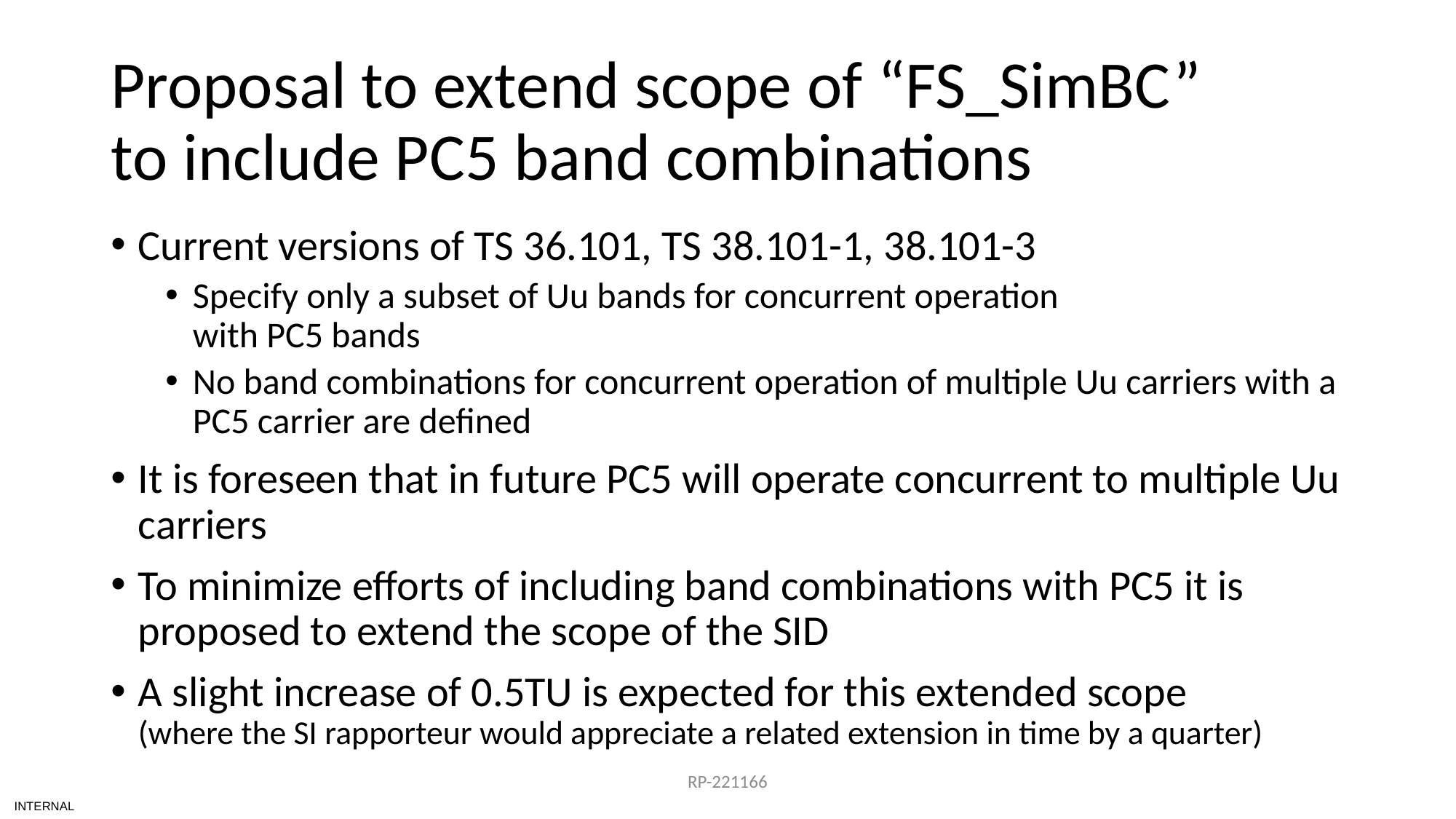

# Proposal to extend scope of “FS_SimBC” to include PC5 band combinations
Current versions of TS 36.101, TS 38.101-1, 38.101-3
Specify only a subset of Uu bands for concurrent operation
with PC5 bands
No band combinations for concurrent operation of multiple Uu carriers with a PC5 carrier are defined
It is foreseen that in future PC5 will operate concurrent to multiple Uu carriers
To minimize efforts of including band combinations with PC5 it is proposed to extend the scope of the SID
A slight increase of 0.5TU is expected for this extended scope
(where the SI rapporteur would appreciate a related extension in time by a quarter)

RP-221166